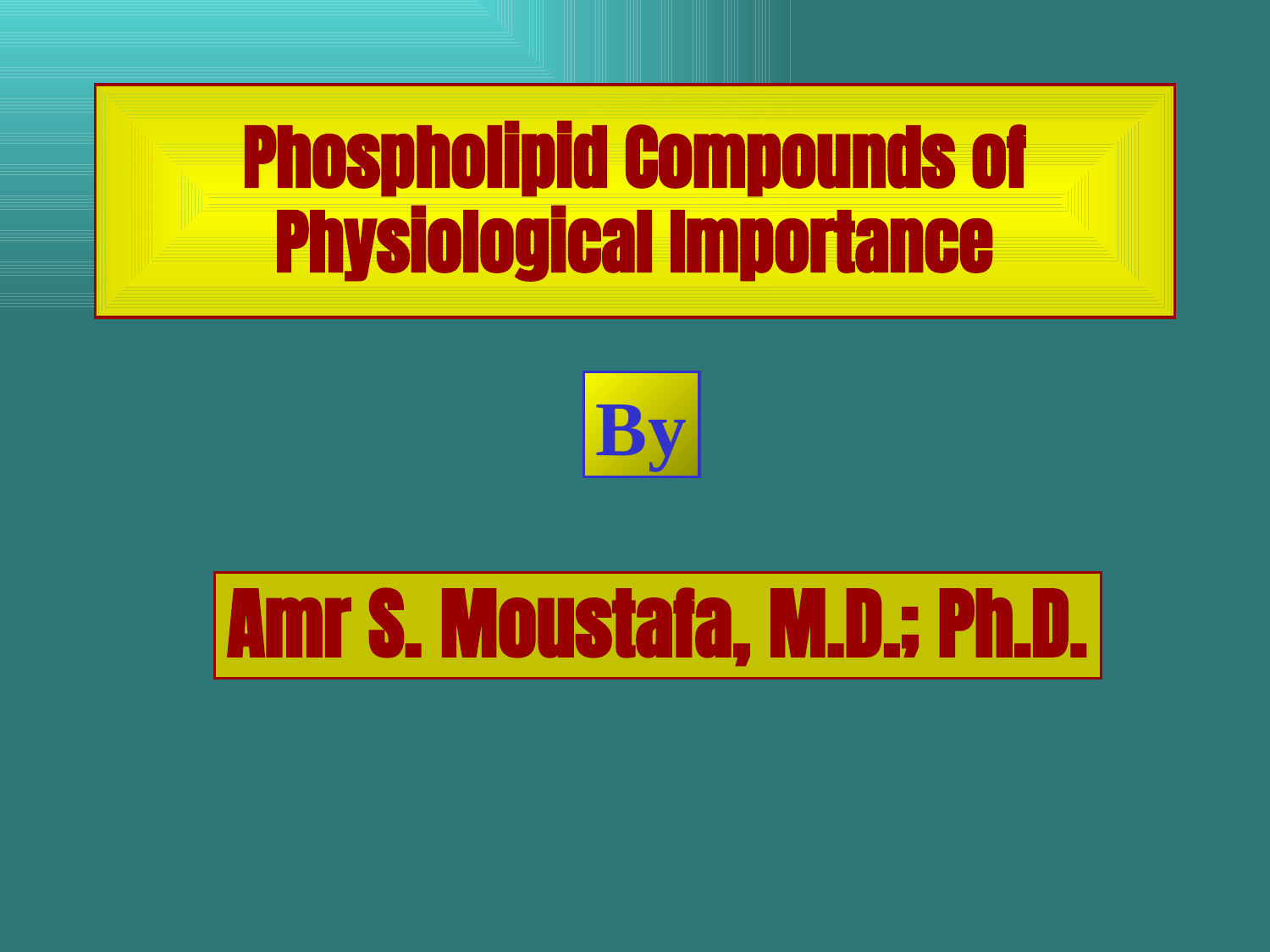

# Phospholipid Compounds of Physiological Importance
By
Amr S. Moustafa, M.D.; Ph.D.